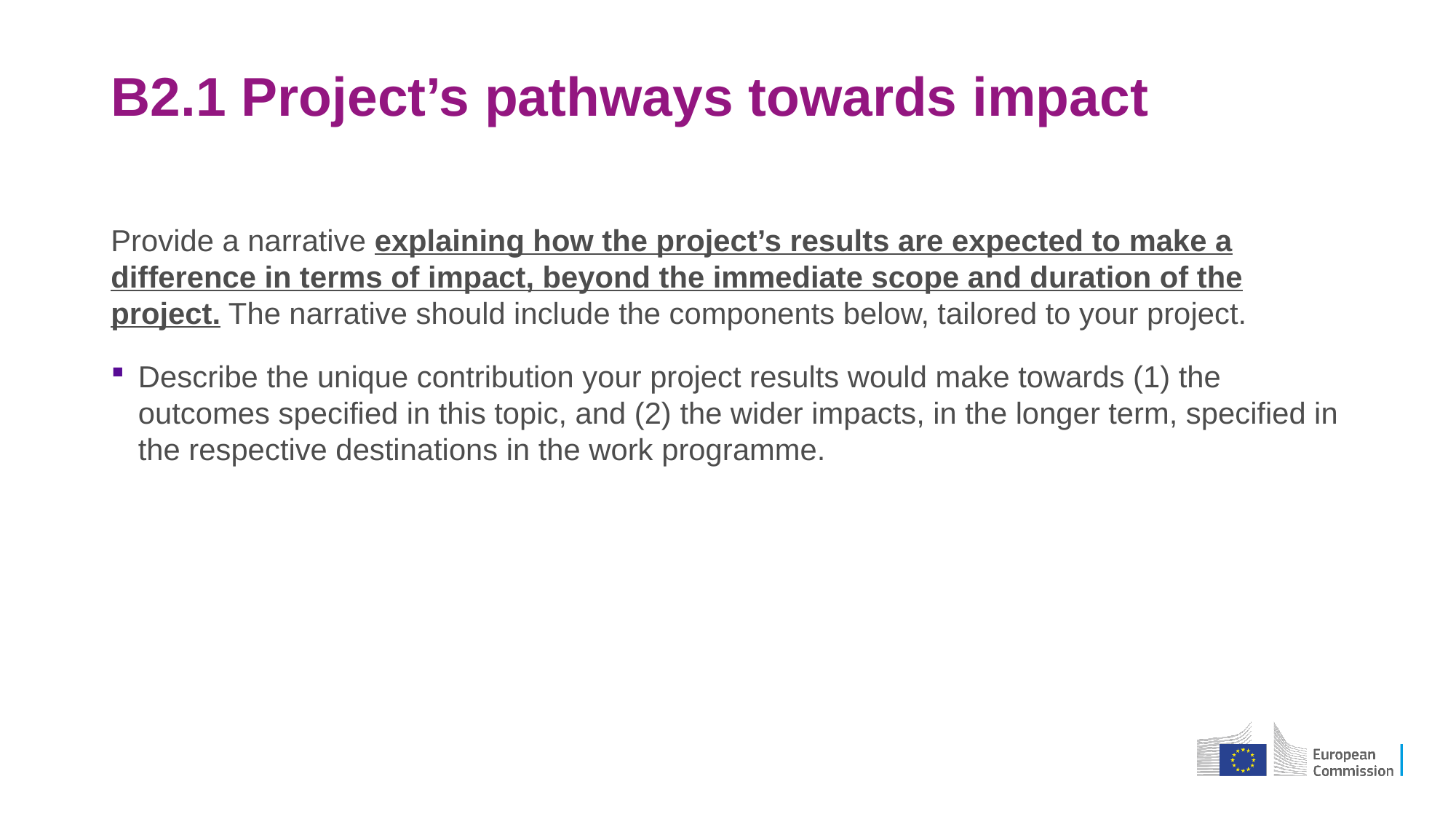

# B2.1 Project’s pathways towards impact

Provide a narrative explaining how the project’s results are expected to make a difference in terms of impact, beyond the immediate scope and duration of the project. The narrative should include the components below, tailored to your project.
Describe the unique contribution your project results would make towards (1) the outcomes specified in this topic, and (2) the wider impacts, in the longer term, specified in the respective destinations in the work programme.